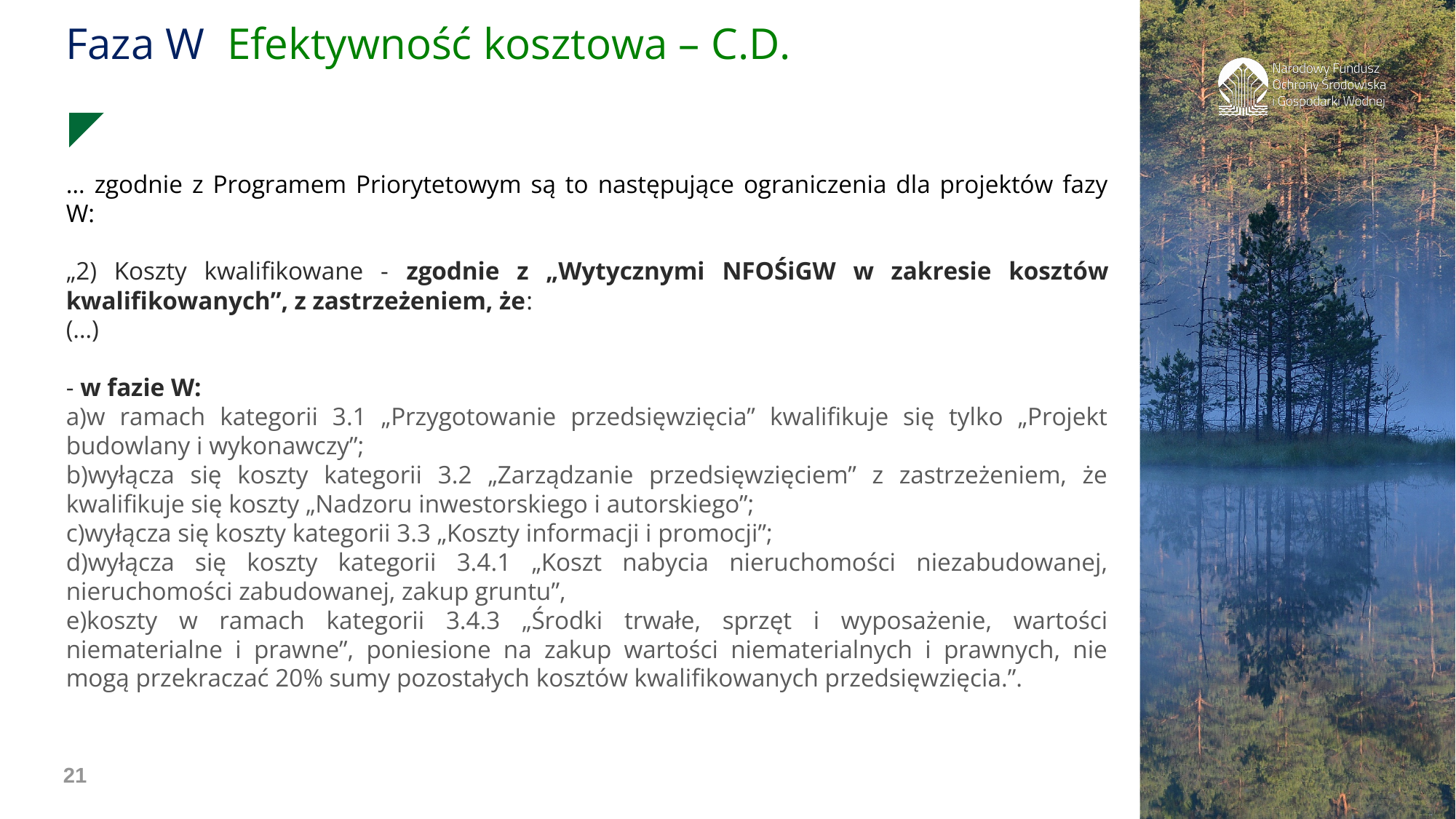

Faza W  Efektywność kosztowa – C.D.

… zgodnie z Programem Priorytetowym są to następujące ograniczenia dla projektów fazy W:

„2) Koszty kwalifikowane - zgodnie z „Wytycznymi NFOŚiGW w zakresie kosztów kwalifikowanych”, z zastrzeżeniem, że:
(…)

- w fazie W:
a)w ramach kategorii 3.1 „Przygotowanie przedsięwzięcia” kwalifikuje się tylko „Projekt budowlany i wykonawczy”;
b)wyłącza się koszty kategorii 3.2 „Zarządzanie przedsięwzięciem” z zastrzeżeniem, że kwalifikuje się koszty „Nadzoru inwestorskiego i autorskiego”;
c)wyłącza się koszty kategorii 3.3 „Koszty informacji i promocji”;
d)wyłącza się koszty kategorii 3.4.1 „Koszt nabycia nieruchomości niezabudowanej, nieruchomości zabudowanej, zakup gruntu”,
e)koszty w ramach kategorii 3.4.3 „Środki trwałe, sprzęt i wyposażenie, wartości niematerialne i prawne”, poniesione na zakup wartości niematerialnych i prawnych, nie mogą przekraczać 20% sumy pozostałych kosztów kwalifikowanych przedsięwzięcia.”.